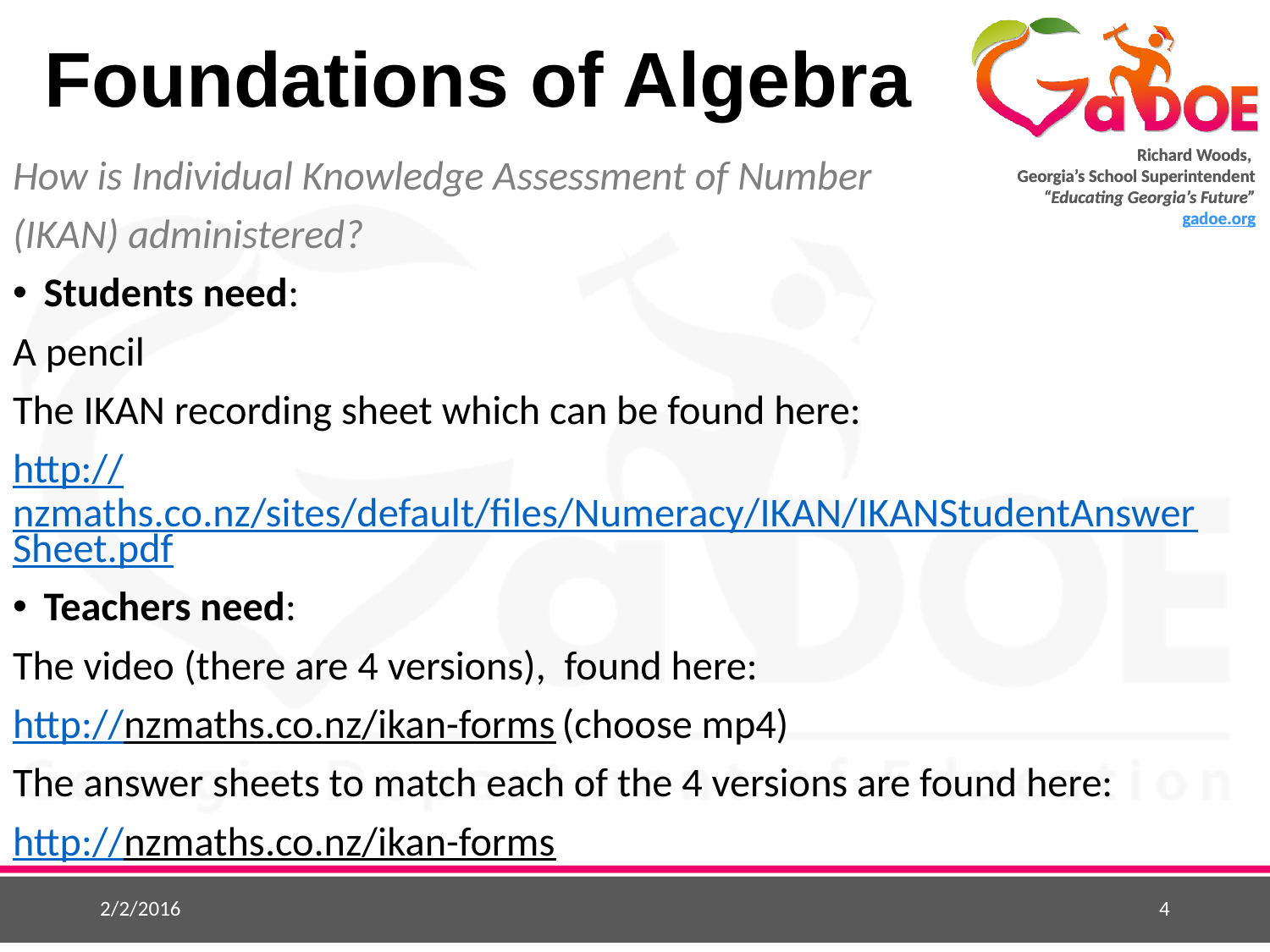

# Foundations of Algebra
How is Individual Knowledge Assessment of Number
(IKAN) administered?
Students need:
A pencil
The IKAN recording sheet which can be found here:
http://nzmaths.co.nz/sites/default/files/Numeracy/IKAN/IKANStudentAnswerSheet.pdf
Teachers need:
The video (there are 4 versions),  found here:
http://nzmaths.co.nz/ikan-forms (choose mp4)
The answer sheets to match each of the 4 versions are found here:
http://nzmaths.co.nz/ikan-forms

2/2/2016
4